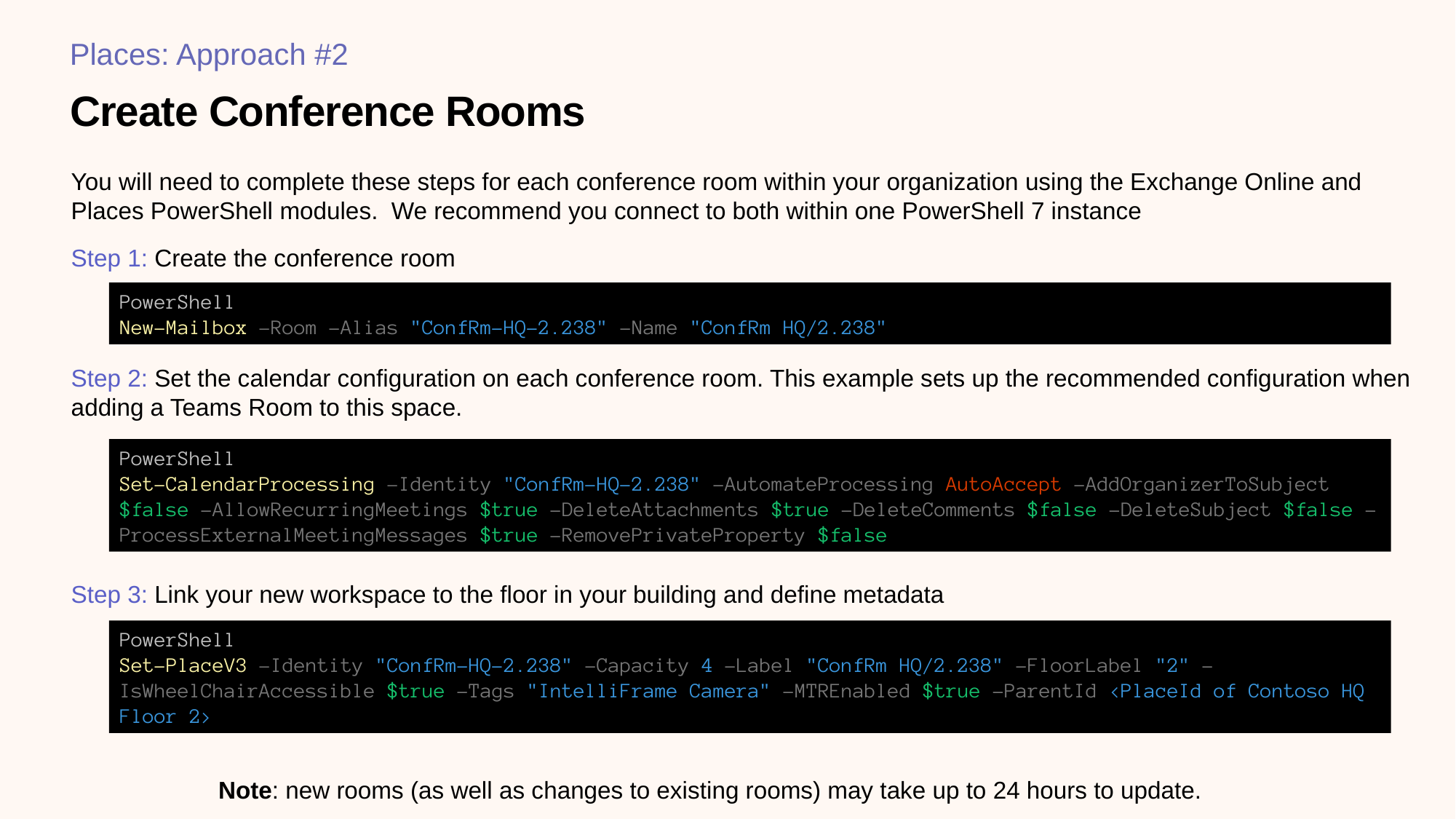

Places: Approach #2
# Create Conference Rooms
You will need to complete these steps for each conference room within your organization using the Exchange Online and Places PowerShell modules.  We recommend you connect to both within one PowerShell 7 instance
Step 1: Create the conference room
PowerShell
New-Mailbox –Room -Alias "ConfRm-HQ-2.238" -Name "ConfRm HQ/2.238"
Step 2: Set the calendar configuration on each conference room. This example sets up the recommended configuration when adding a Teams Room to this space.
PowerShell
Set-CalendarProcessing –Identity "ConfRm-HQ-2.238" -AutomateProcessing AutoAccept -AddOrganizerToSubject $false -AllowRecurringMeetings $true -DeleteAttachments $true -DeleteComments $false -DeleteSubject $false -ProcessExternalMeetingMessages $true -RemovePrivateProperty $false
Step 3: Link your new workspace to the floor in your building and define metadata
PowerShell
Set-PlaceV3 –Identity "ConfRm-HQ-2.238" -Capacity 4 -Label "ConfRm HQ/2.238" -FloorLabel "2" -IsWheelChairAccessible $true -Tags "IntelliFrame Camera" -MTREnabled $true -ParentId <PlaceId of Contoso HQ Floor 2>
Note: new rooms (as well as changes to existing rooms) may take up to 24 hours to update.